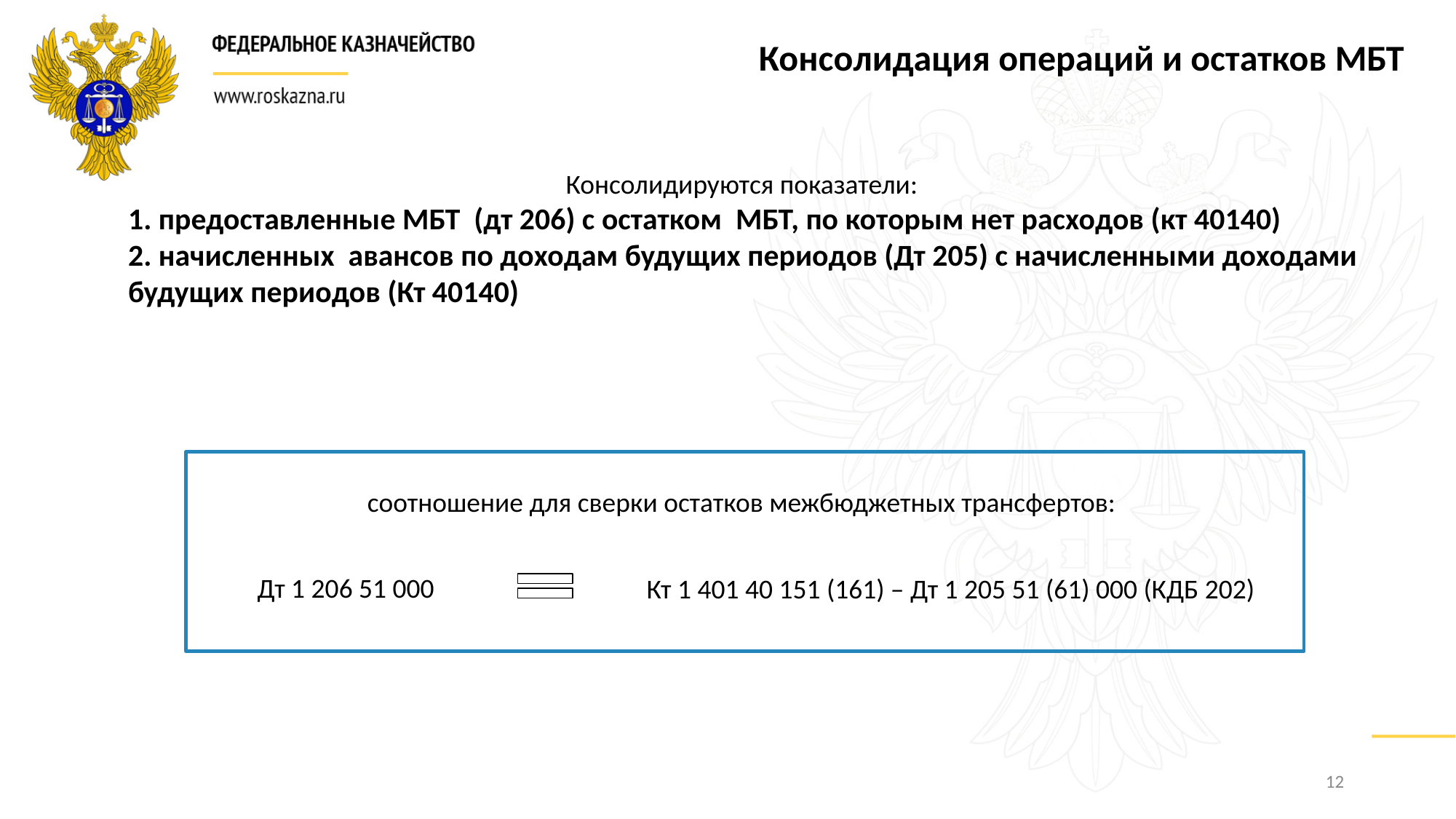

Консолидация операций и остатков МБТ

Консолидируются показатели:
1. предоставленные МБТ  (дт 206) с остатком  МБТ, по которым нет расходов (кт 40140)
2. начисленных  авансов по доходам будущих периодов (Дт 205) с начисленными доходами будущих периодов (Кт 40140)

соотношение для сверки остатков межбюджетных трансфертов:

Дт 1 206 51 000
Кт 1 401 40 151 (161) – Дт 1 205 51 (61) 000 (КДБ 202)
12